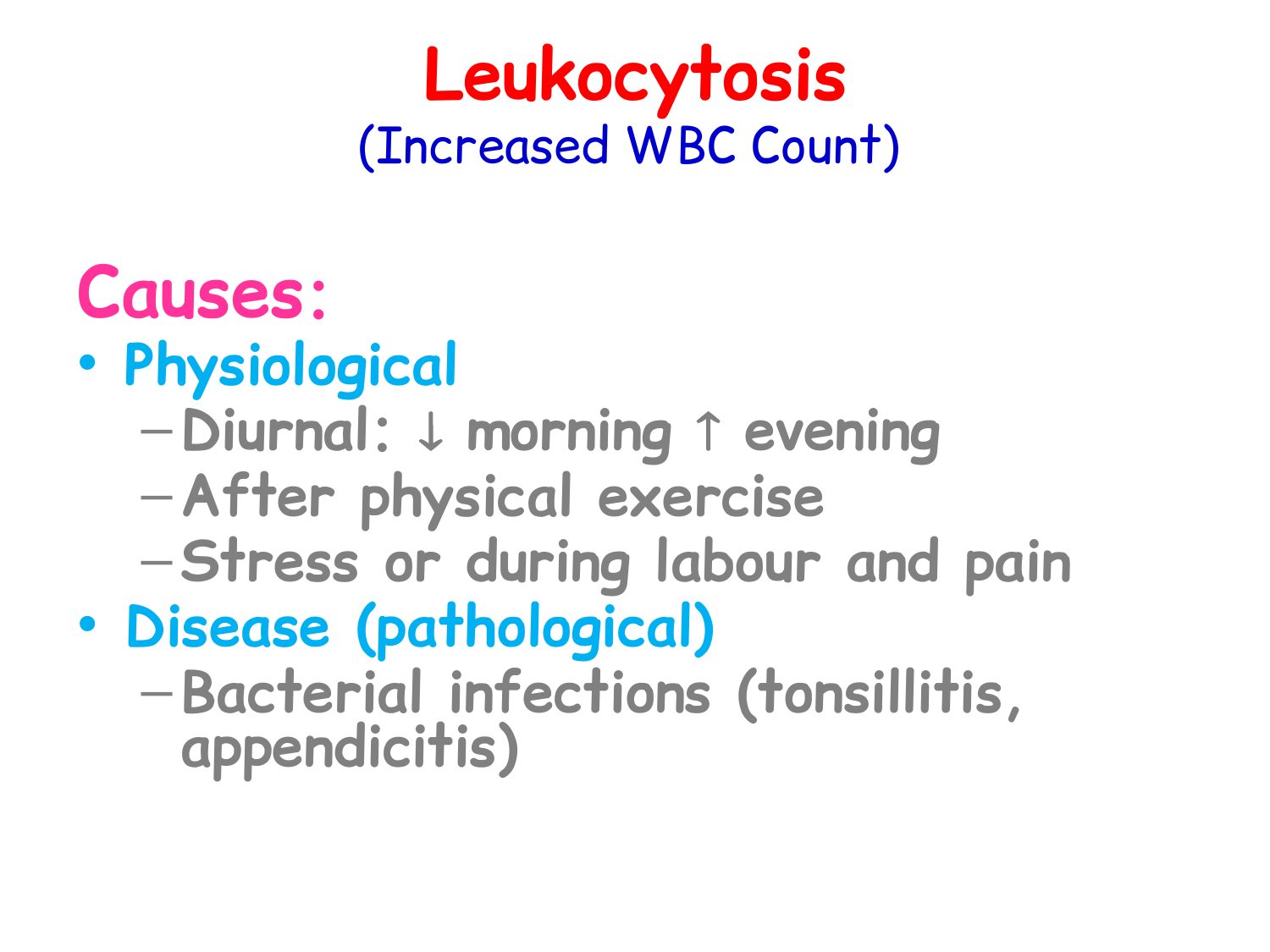

# Leukocytosis (Increased WBC Count)
Causes:
Physiological
Diurnal: ↓ morning ↑ evening
After physical exercise
Stress or during labour and pain
Disease (pathological)
Bacterial infections (tonsillitis, appendicitis)